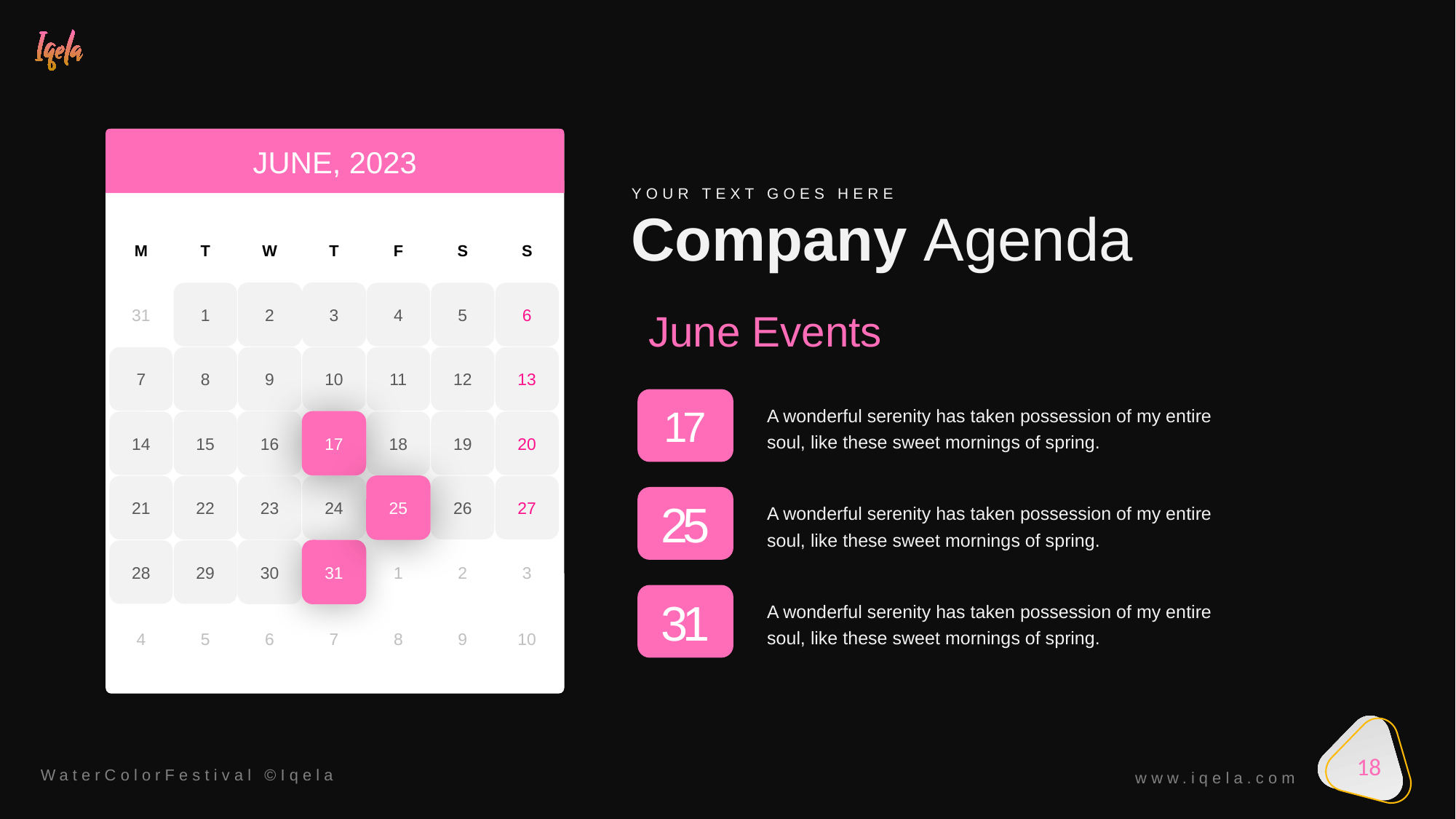

JUNE, 2023

M
T
W
T
F
S
S
31
1
2
3
4
5
6
7
8
9
10
11
12
13
14
15
16
18
19
20
21
22
23
24
26
27
28
29
30
1
2
3
4
5
6
7
8
9
10
YOUR TEXT GOES HERE
Company Agenda
June Events
17
A wonderful serenity has taken possession of my entire soul, like these sweet mornings of spring.
17
25
25
A wonderful serenity has taken possession of my entire soul, like these sweet mornings of spring.
31
31
A wonderful serenity has taken possession of my entire soul, like these sweet mornings of spring.